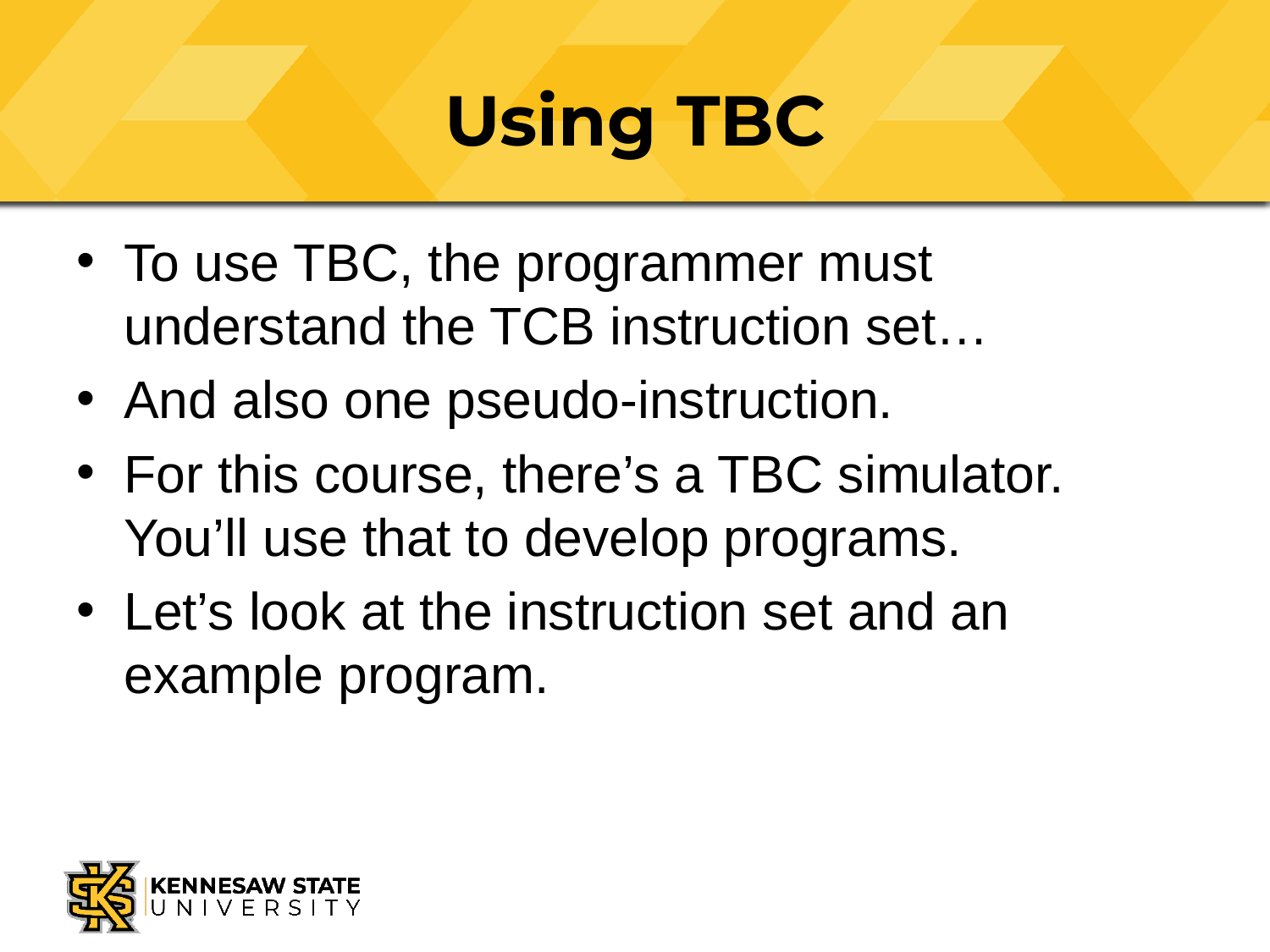

# Using TBC
To use TBC, the programmer must understand the TCB instruction set…
And also one pseudo-instruction.
For this course, there’s a TBC simulator. You’ll use that to develop programs.
Let’s look at the instruction set and an example program.